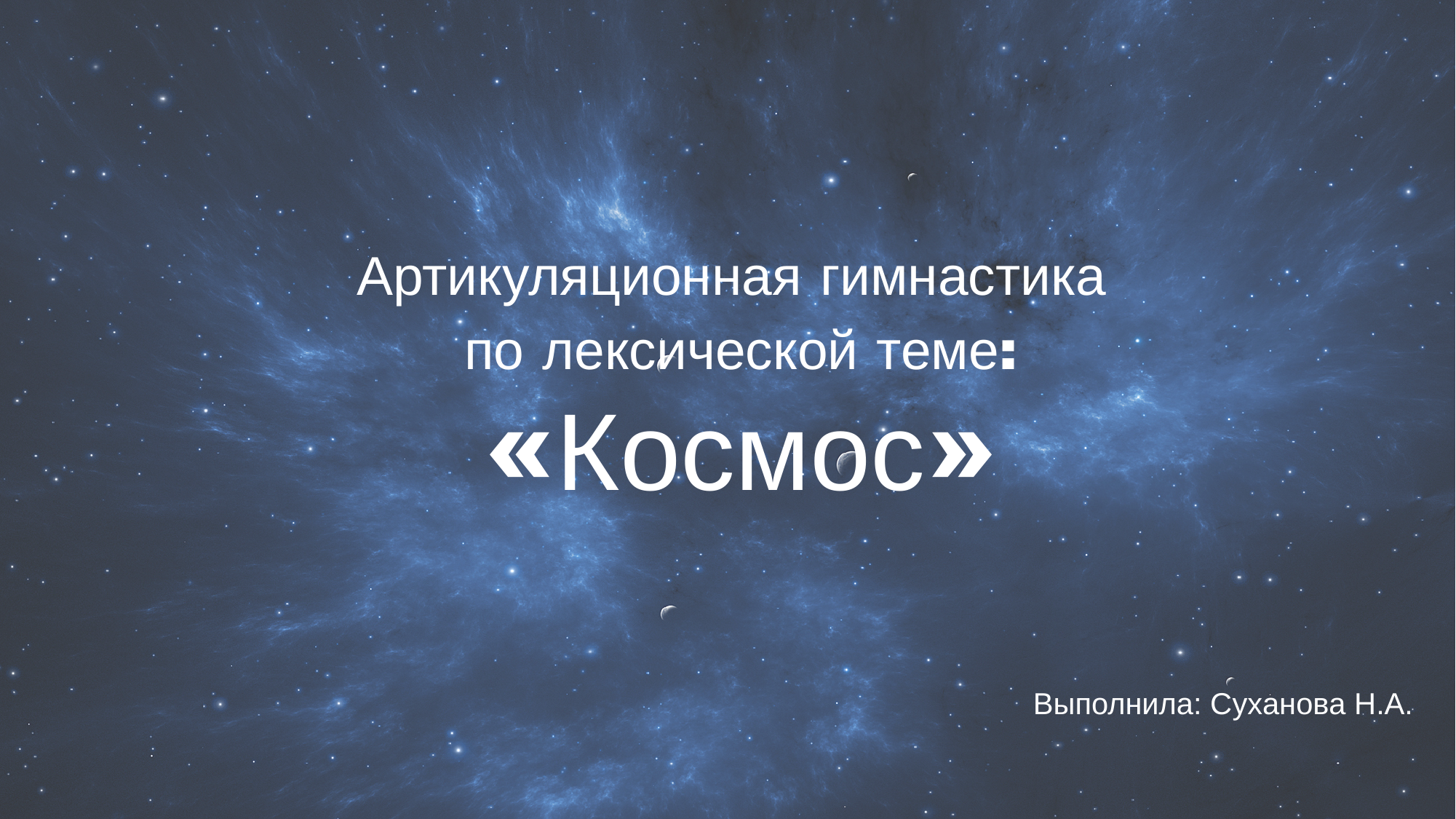

Артикуляционная гимнастика
по лексической теме:
«Космос»
Выполнила: Суханова Н.А.